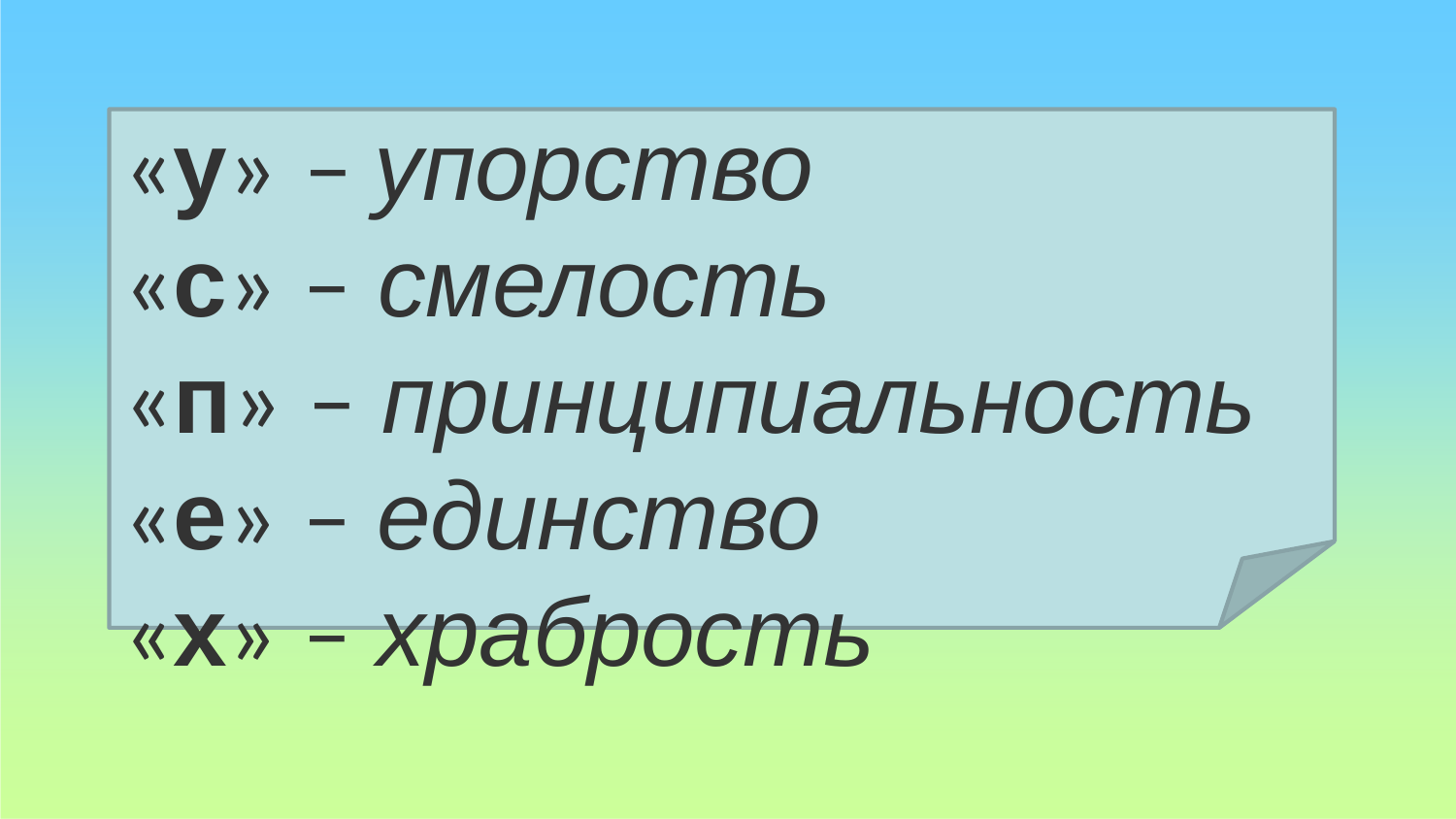

«у» – упорство
«с» – смелость
«п» – принципиальность
«е» – единство
«х» – храбрость